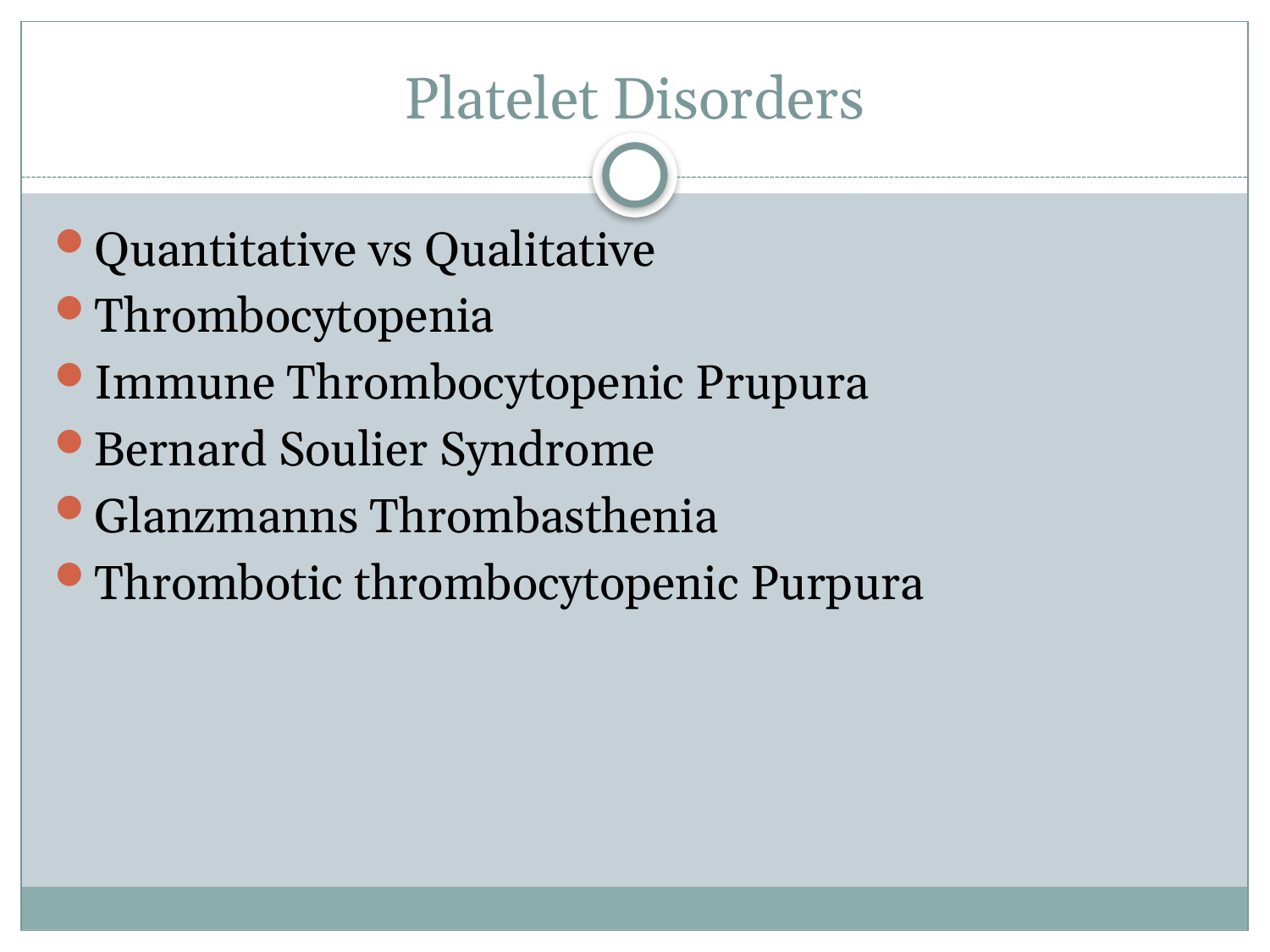

# Platelet Disorders
Quantitative vs Qualitative
Thrombocytopenia
Immune Thrombocytopenic Prupura
Bernard Soulier Syndrome
Glanzmanns Thrombasthenia
Thrombotic thrombocytopenic Purpura